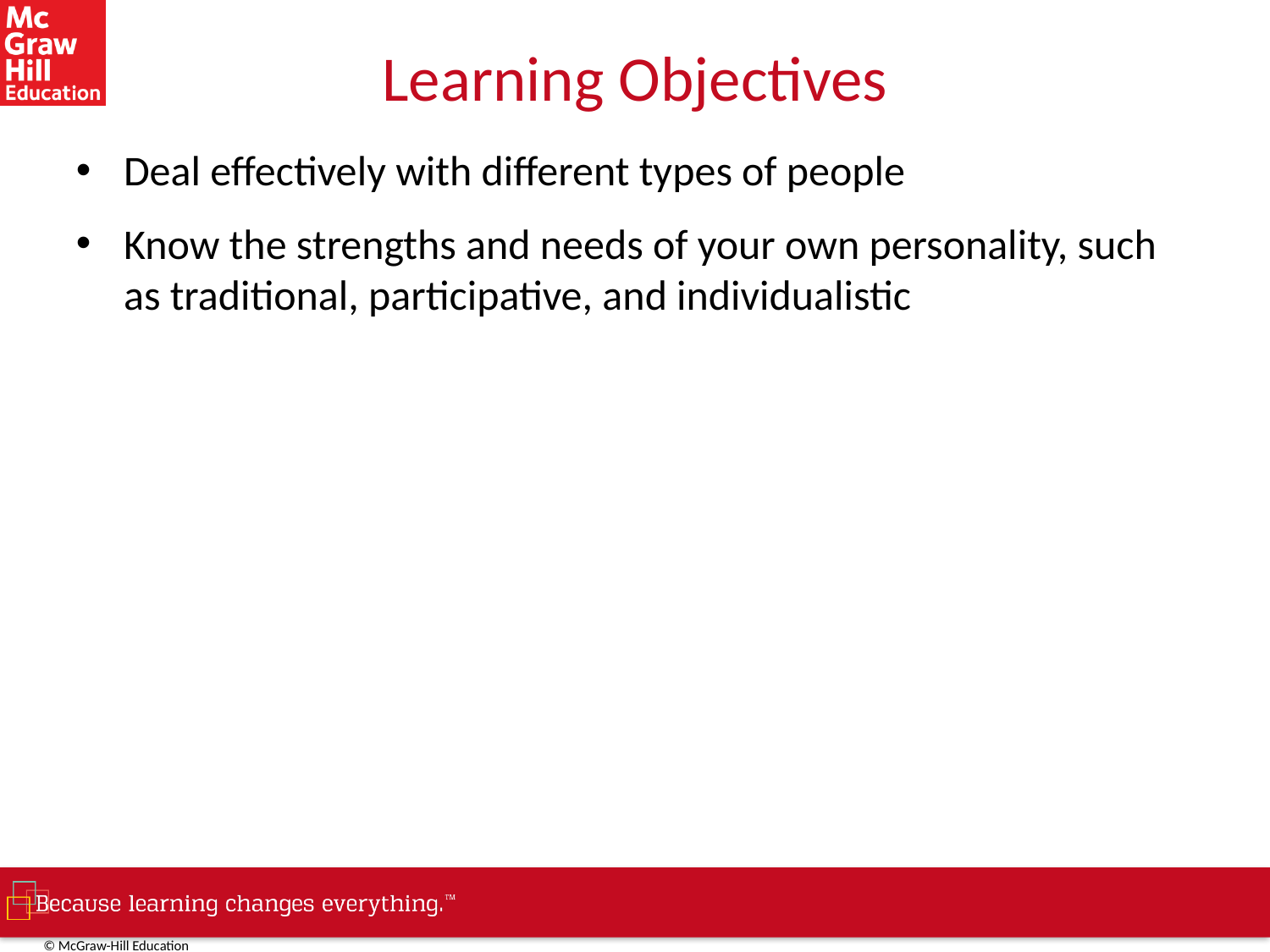

# Learning Objectives
Deal effectively with different types of people
Know the strengths and needs of your own personality, such as traditional, participative, and individualistic